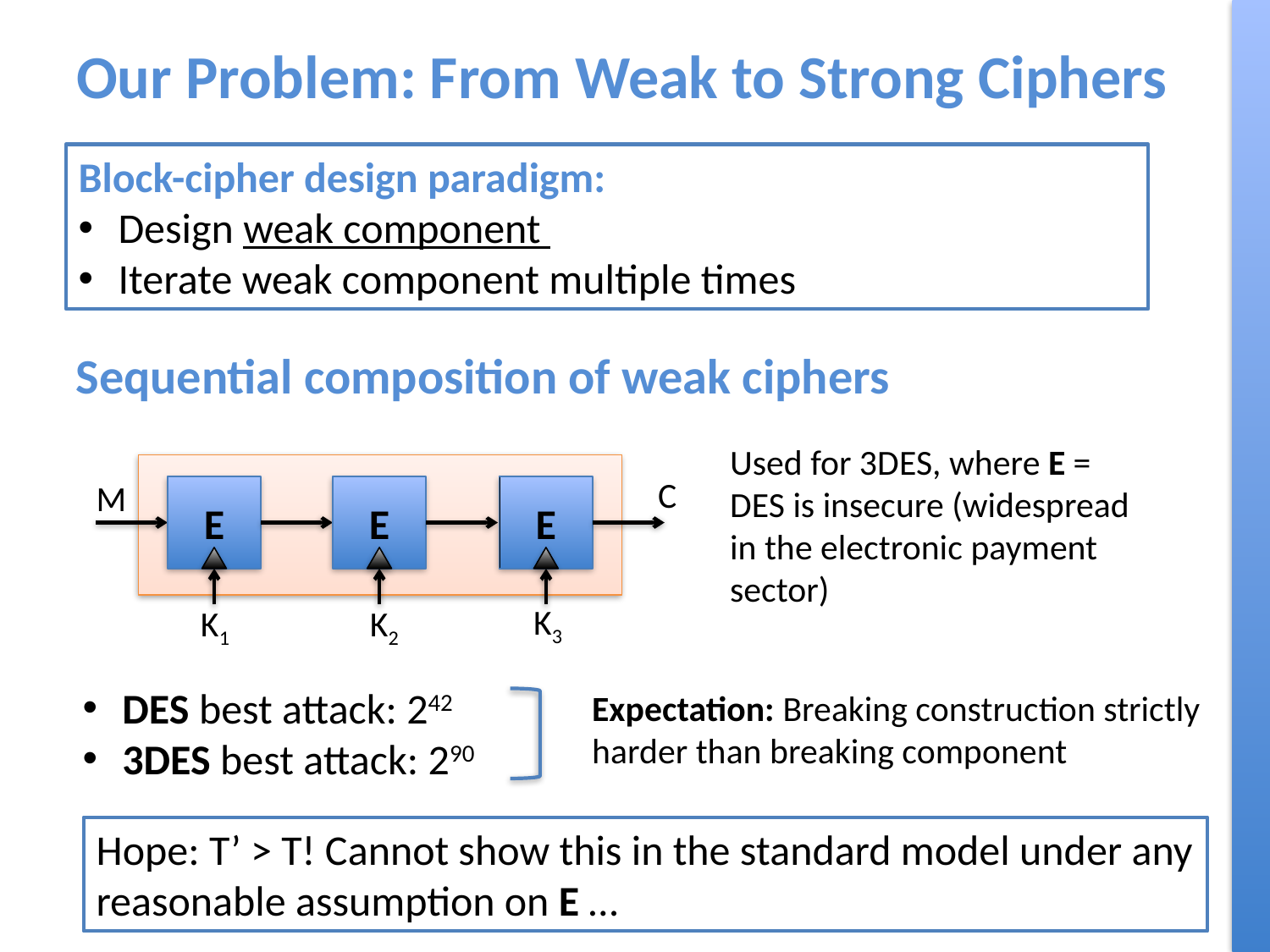

# Our Problem: From Weak to Strong Ciphers
Block-cipher design paradigm:
Design weak component
Iterate weak component multiple times
Sequential composition of weak ciphers
Used for 3DES, where E = DES is insecure (widespread in the electronic payment sector)

C
M
E
K1
E
K2
E
K3

DES best attack: 242
3DES best attack: 290
Expectation: Breaking construction strictly harder than breaking component

Hope: T’ > T! Cannot show this in the standard model under any reasonable assumption on E …